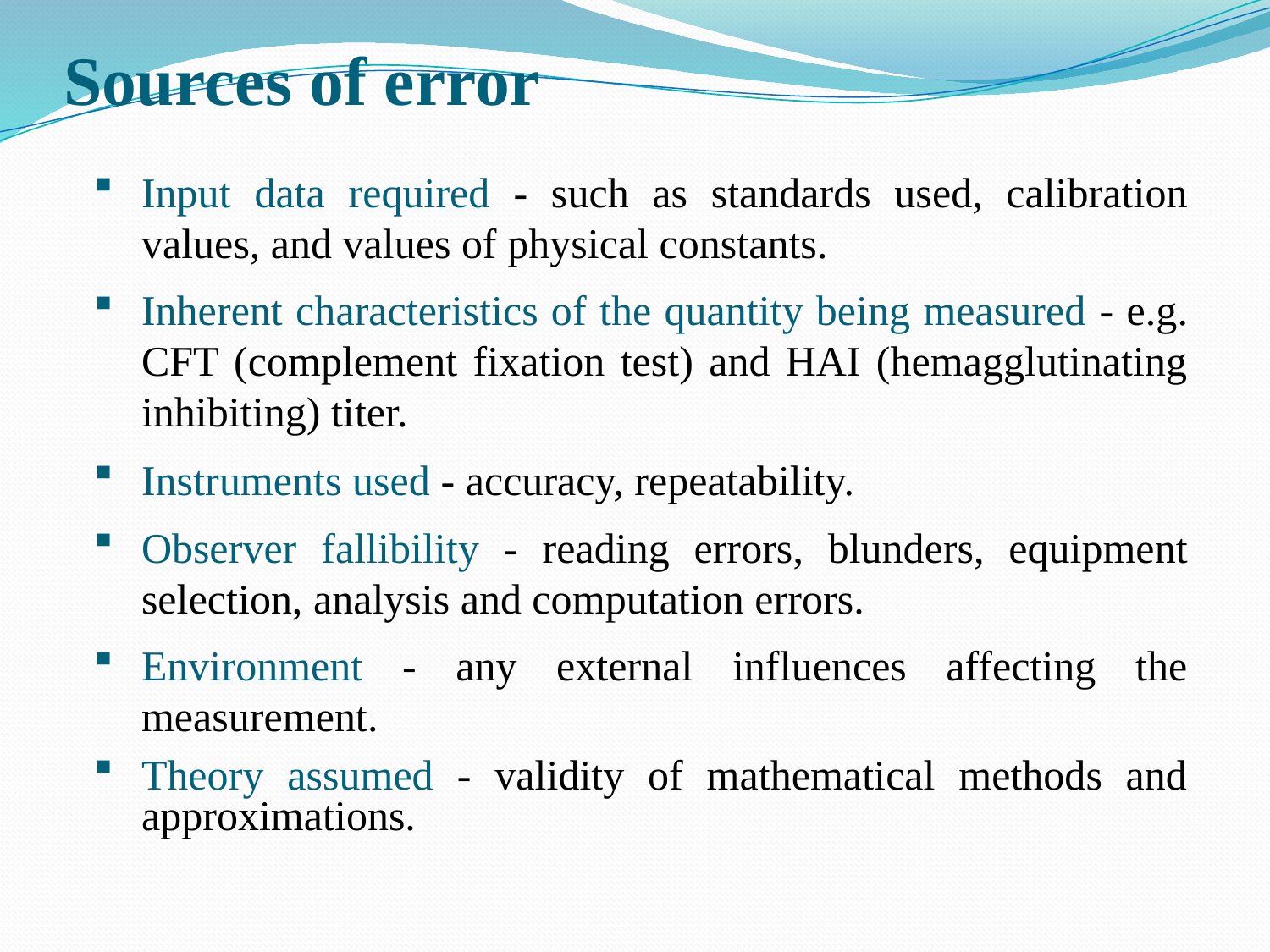

# Sources of error
Input data required - such as standards used, calibration values, and values of physical constants.
Inherent characteristics of the quantity being measured - e.g. CFT (complement fixation test) and HAI (hemagglutinating inhibiting) titer.
Instruments used - accuracy, repeatability.
Observer fallibility - reading errors, blunders, equipment selection, analysis and computation errors.
Environment - any external influences affecting the measurement.
Theory assumed - validity of mathematical methods and approximations.